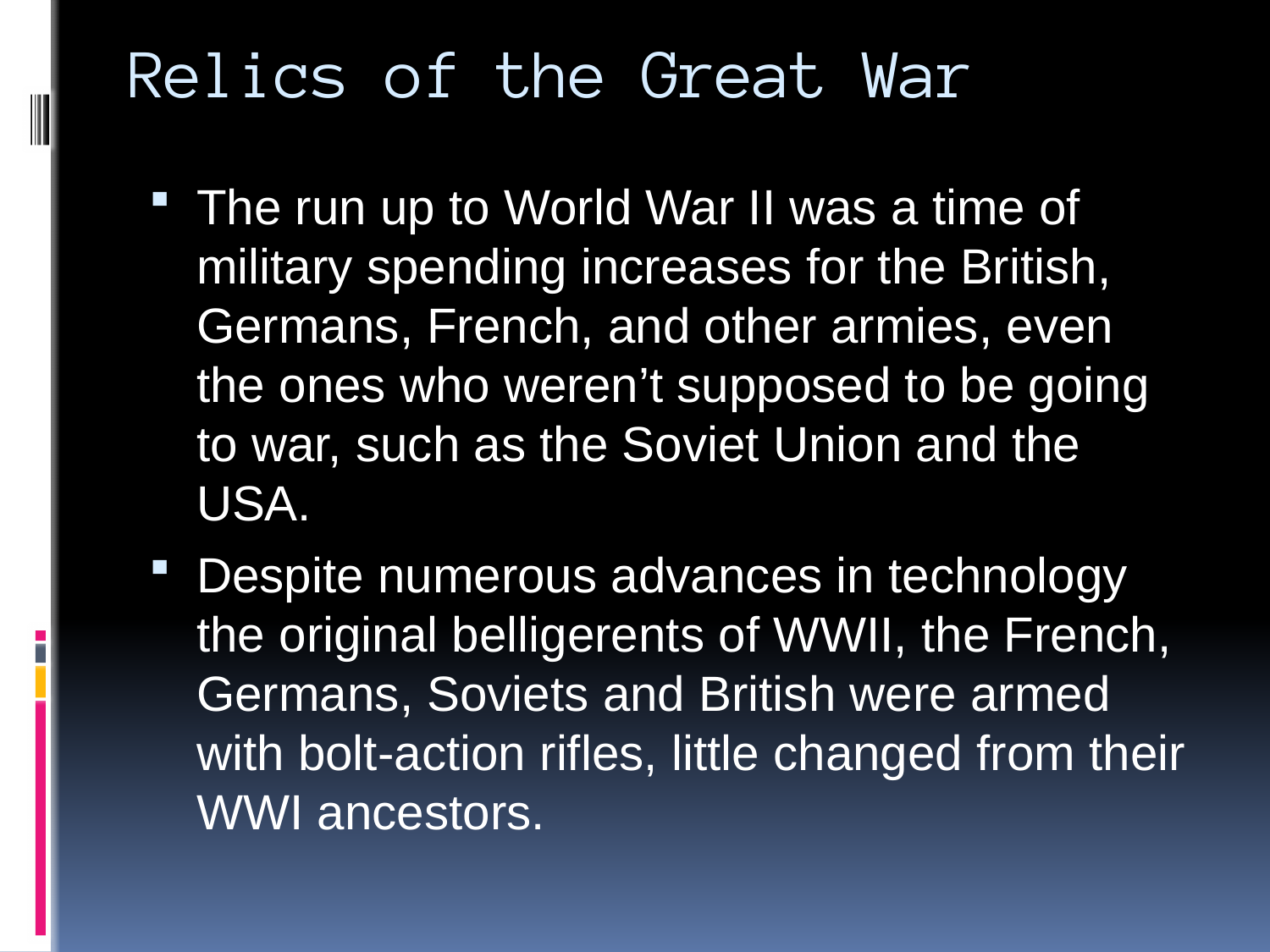

# Relics of the Great War
The run up to World War II was a time of military spending increases for the British, Germans, French, and other armies, even the ones who weren’t supposed to be going to war, such as the Soviet Union and the USA.
Despite numerous advances in technology the original belligerents of WWII, the French, Germans, Soviets and British were armed with bolt-action rifles, little changed from their WWI ancestors.